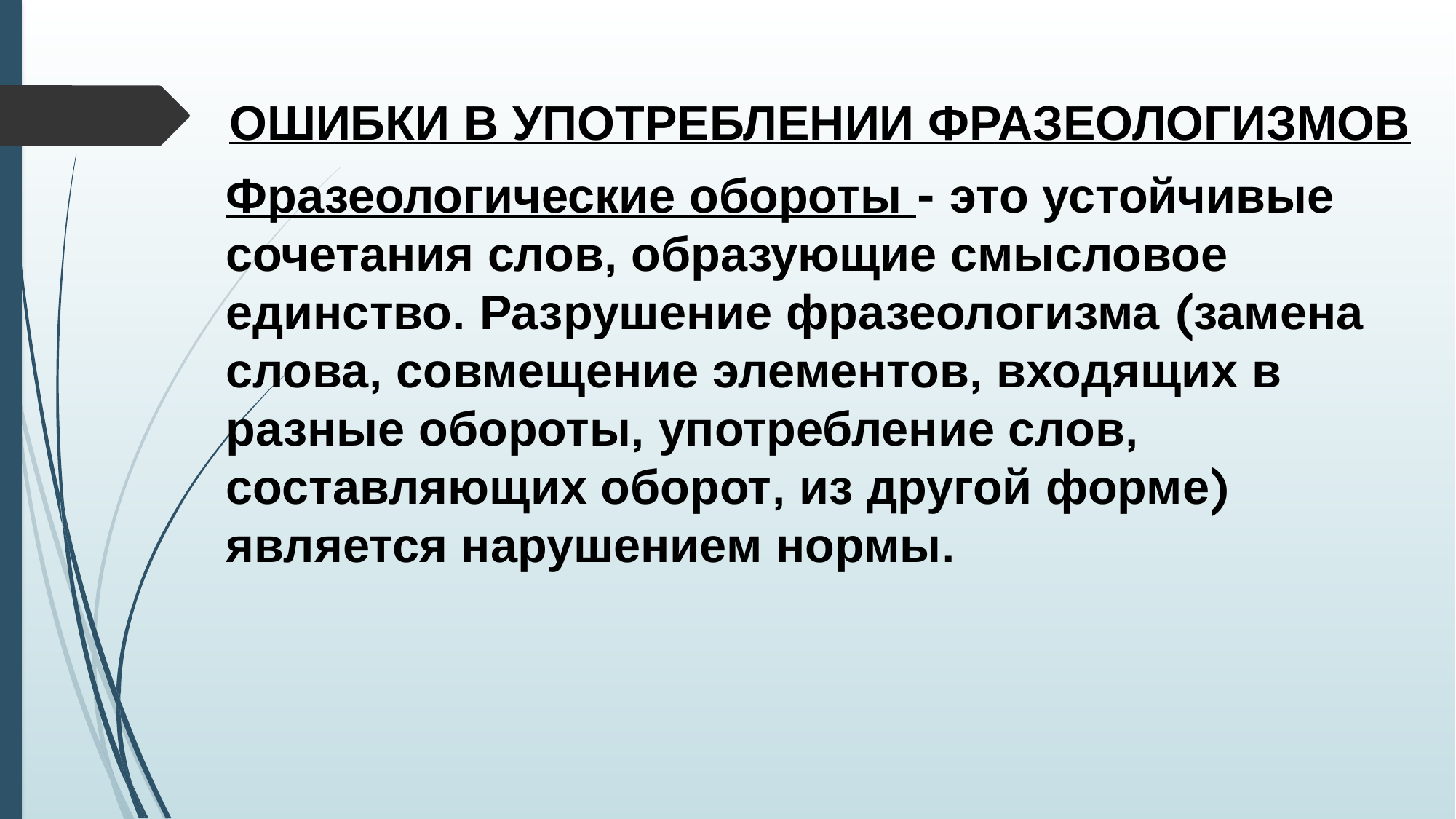

ОШИБКИ В УПОТРЕБЛЕНИИ ФРАЗЕОЛОГИЗМОВ
Фразеологические обороты - это устойчивые сочетания слов, образующие смысловое единство. Разрушение фразеологизма (замена слова, совмещение элементов, входящих в разные обороты, употребление слов, составляющих оборот, из другой форме) является нарушением нормы.